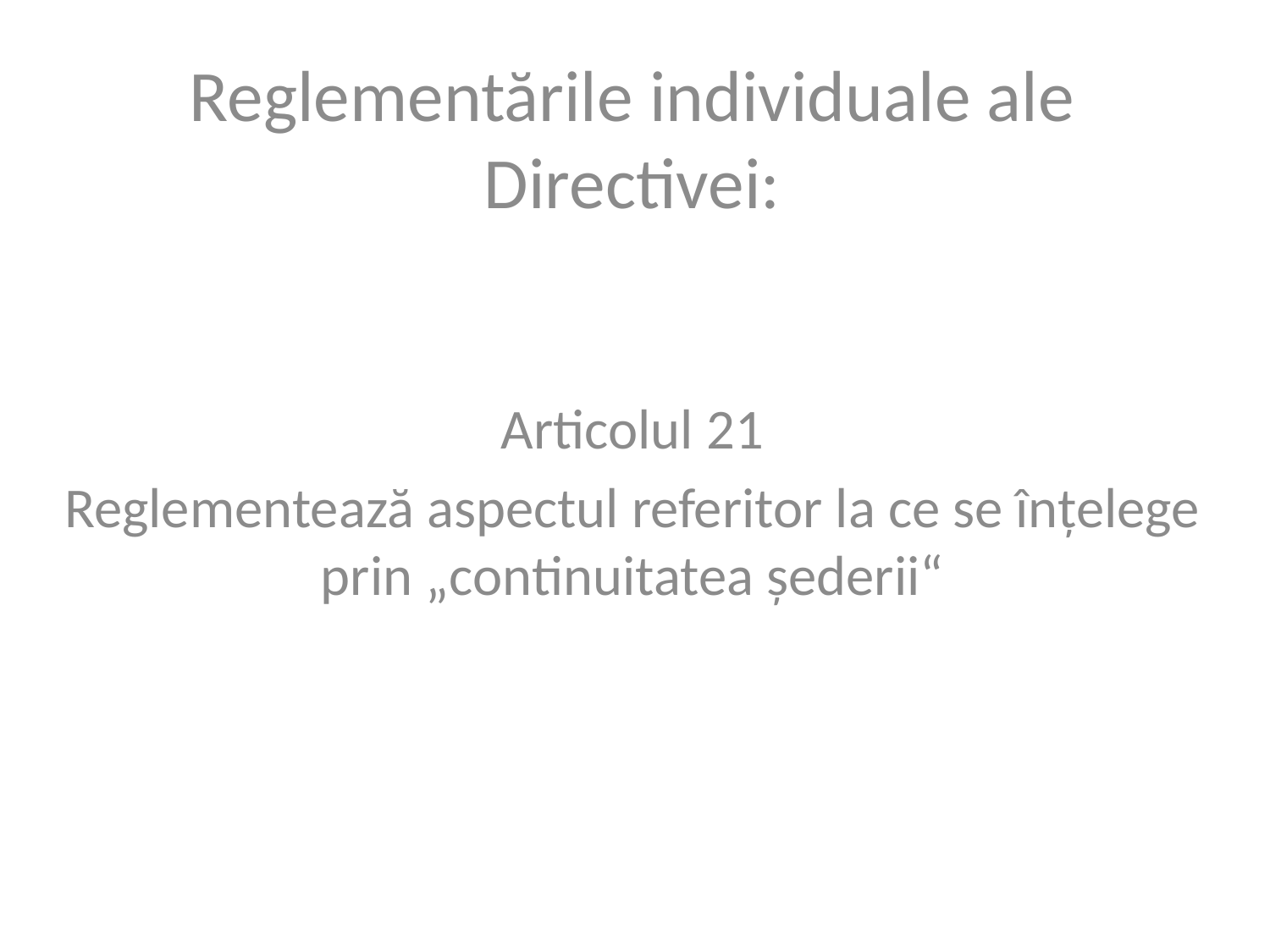

Reglementările individuale ale Directivei:

Articolul 21
Reglementează aspectul referitor la ce se înțelege prin „continuitatea șederii“